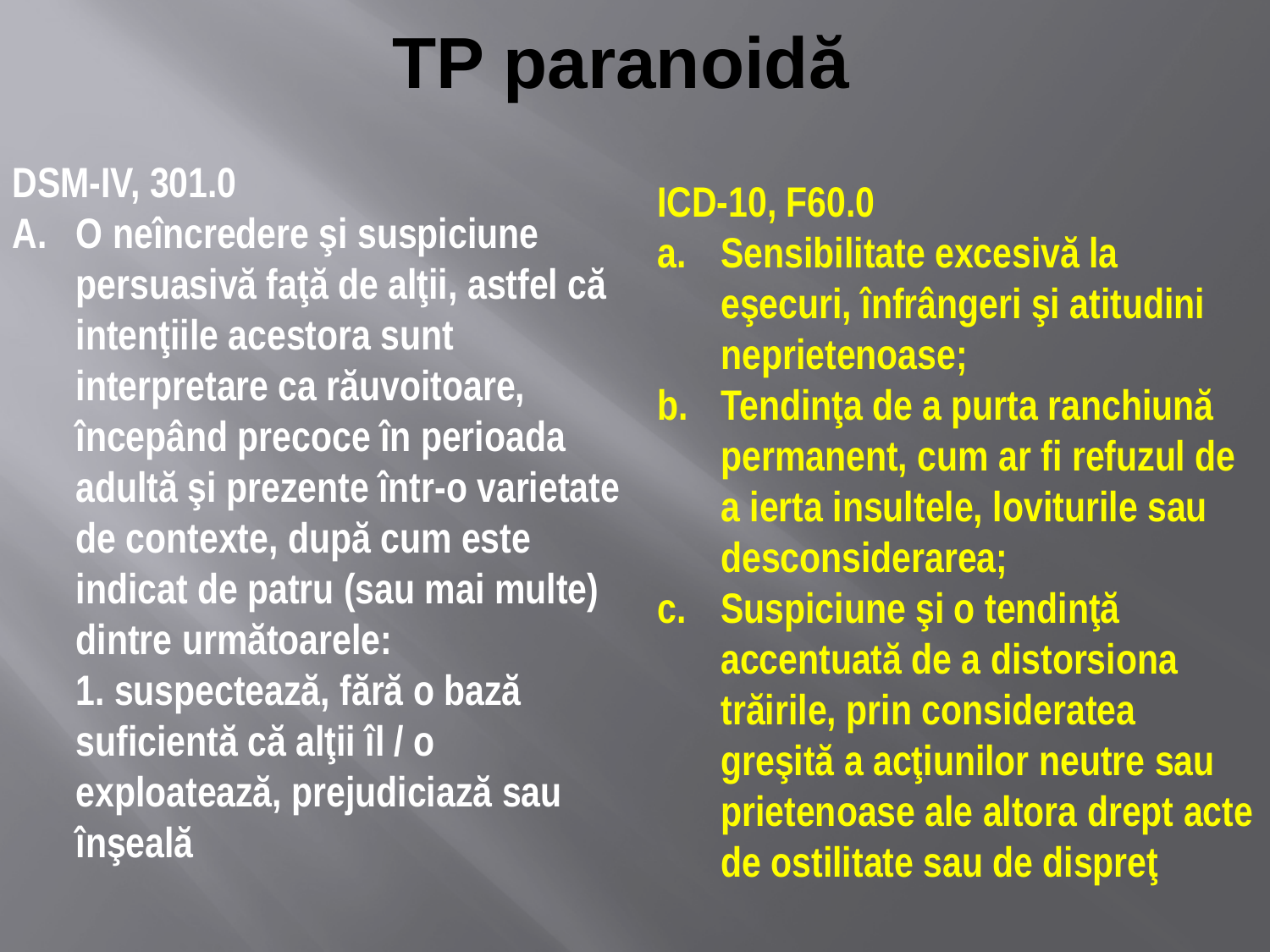

# TP paranoidă
DSM-IV, 301.0
O neîncredere şi suspiciune persuasivă faţă de alţii, astfel că intenţiile acestora sunt interpretare ca răuvoitoare, începând precoce în perioada adultă şi prezente într-o varietate de contexte, după cum este indicat de patru (sau mai multe) dintre următoarele:
	1. suspectează, fără o bază suficientă că alţii îl / o exploatează, prejudiciază sau înşeală
ICD-10, F60.0
Sensibilitate excesivă la eşecuri, înfrângeri şi atitudini neprietenoase;
Tendinţa de a purta ranchiună permanent, cum ar fi refuzul de a ierta insultele, loviturile sau desconsiderarea;
Suspiciune şi o tendinţă accentuată de a distorsiona trăirile, prin consideratea greşită a acţiunilor neutre sau prietenoase ale altora drept acte de ostilitate sau de dispreţ